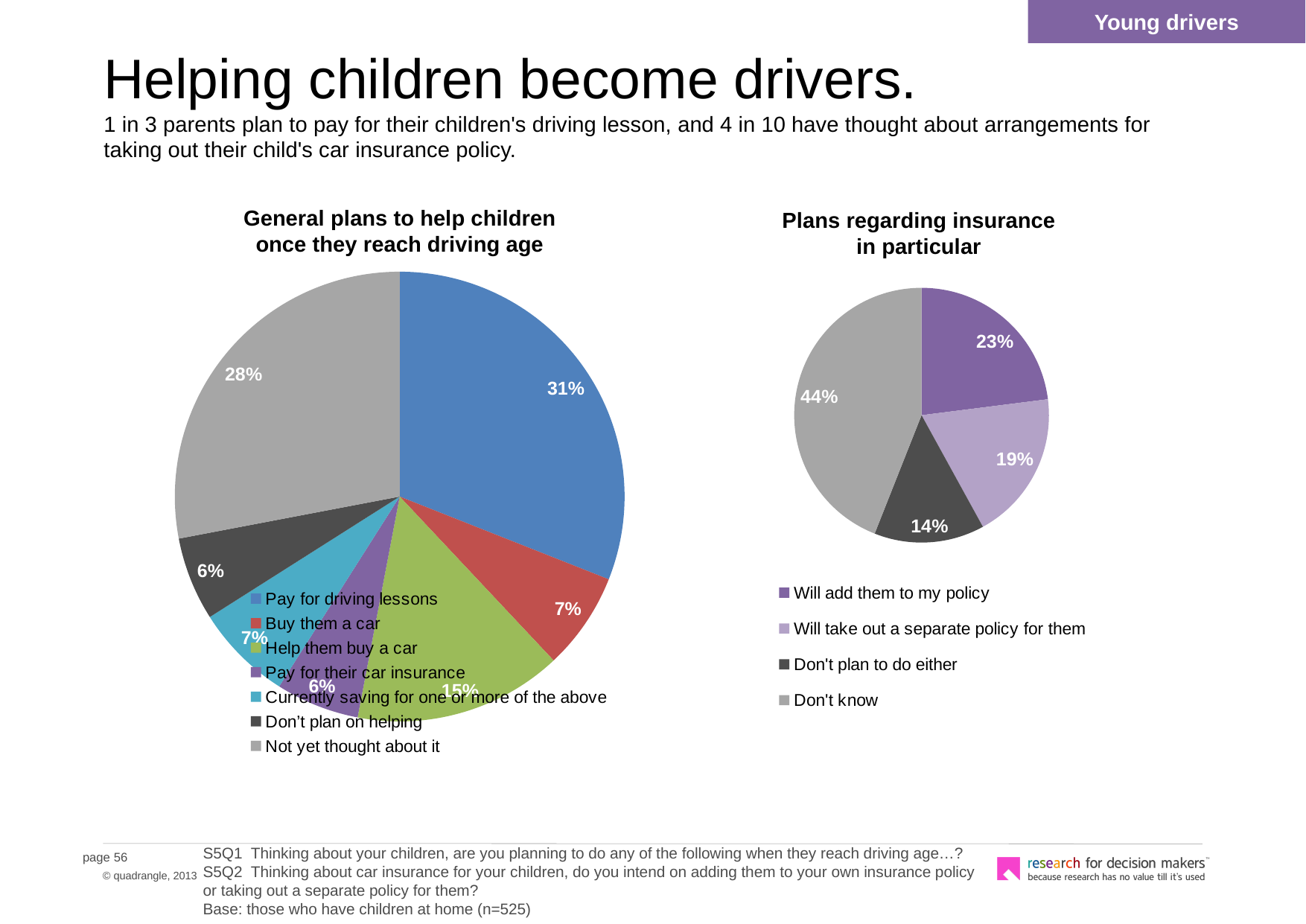

Young drivers
# Helping children become drivers. 1 in 3 parents plan to pay for their children's driving lesson, and 4 in 10 have thought about arrangements for taking out their child's car insurance policy.
General plans to help children once they reach driving age
Plans regarding insurance in particular

### Chart

| Category | Column1 |
|---|---|
| Pay for driving lessons | 0.31000000000000105 |
| Buy them a car | 0.07000000000000002 |
| Help them buy a car | 0.15000000000000024 |
| Pay for their car insurance | 0.06000000000000003 |
| Currently saving for one or more of the above | 0.07000000000000002 |
| Don’t plan on helping | 0.06000000000000003 |
| Not yet thought about it | 0.2800000000000001 |

### Chart

| Category | Column1 |
|---|---|
| Will add them to my policy | 0.23 |
| Will take out a separate policy for them | 0.19 |
| Don't plan to do either | 0.14 |
| Don't know | 0.44 |
S5Q1  Thinking about your children, are you planning to do any of the following when they reach driving age…?
S5Q2  Thinking about car insurance for your children, do you intend on adding them to your own insurance policy or taking out a separate policy for them?
Base: those who have children at home (n=525)